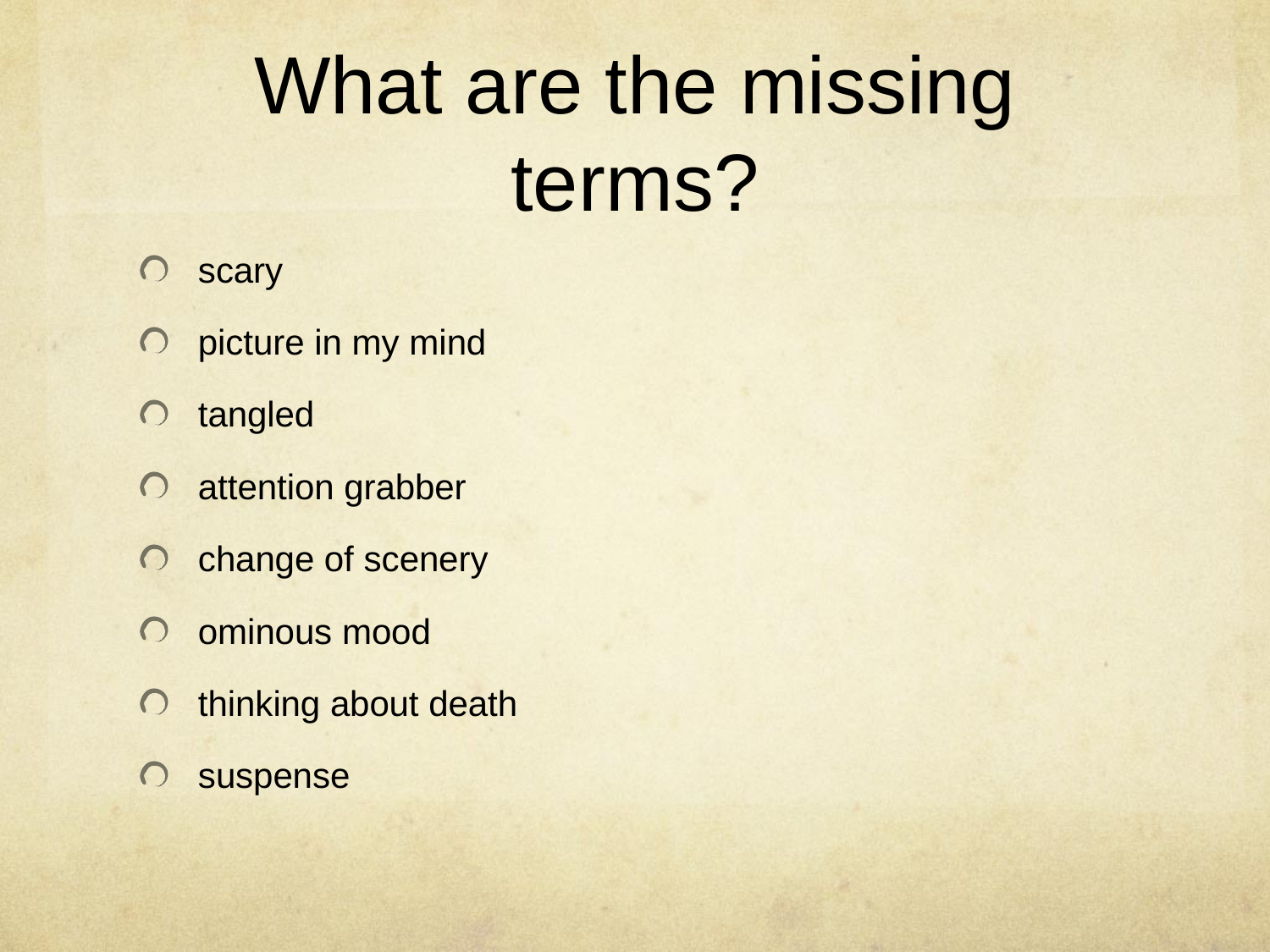

# What are the missing terms?
scary
picture in my mind
tangled
attention grabber
change of scenery
ominous mood
thinking about death
suspense